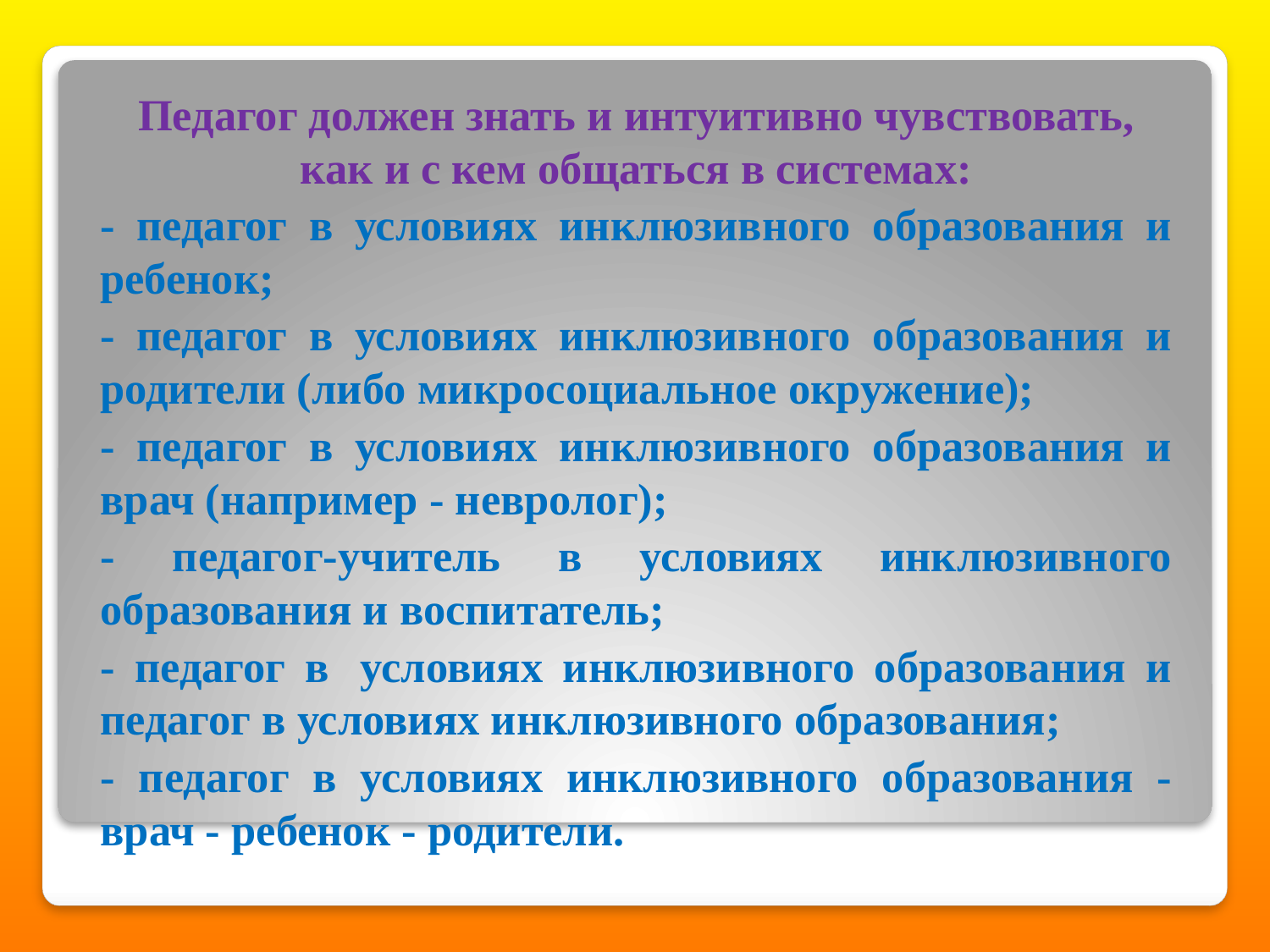

Педагог должен знать и интуитивно чувствовать, как и с кем общаться в системах:
- педагог в условиях инклюзивного образования и ребенок;
- педагог в условиях инклюзивного образования и родители (либо микросоциальное окружение);
- педагог в условиях инклюзивного образования и врач (например - невролог);
- педагог-учитель в условиях инклюзивного образования и воспитатель;
- педагог в  условиях инклюзивного образования и педагог в условиях инклюзивного образования;
- педагог в условиях инклюзивного образования - врач - ребенок - родители.